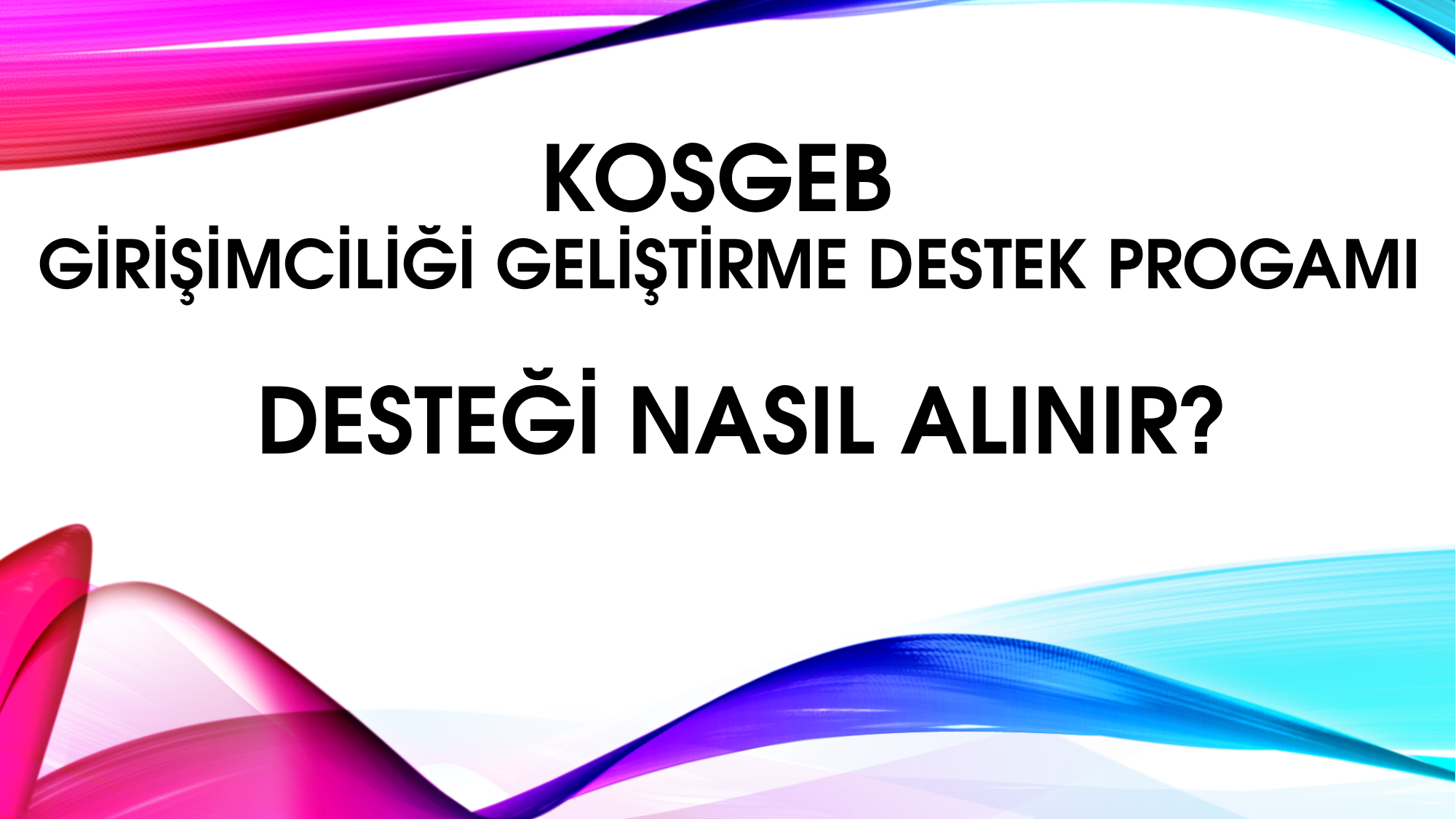

# KOSGEB GİRİŞİMCİLİĞİ GELİŞTİRME DESTEK PROGAMI DESTEĞİ NASIL ALINIR?